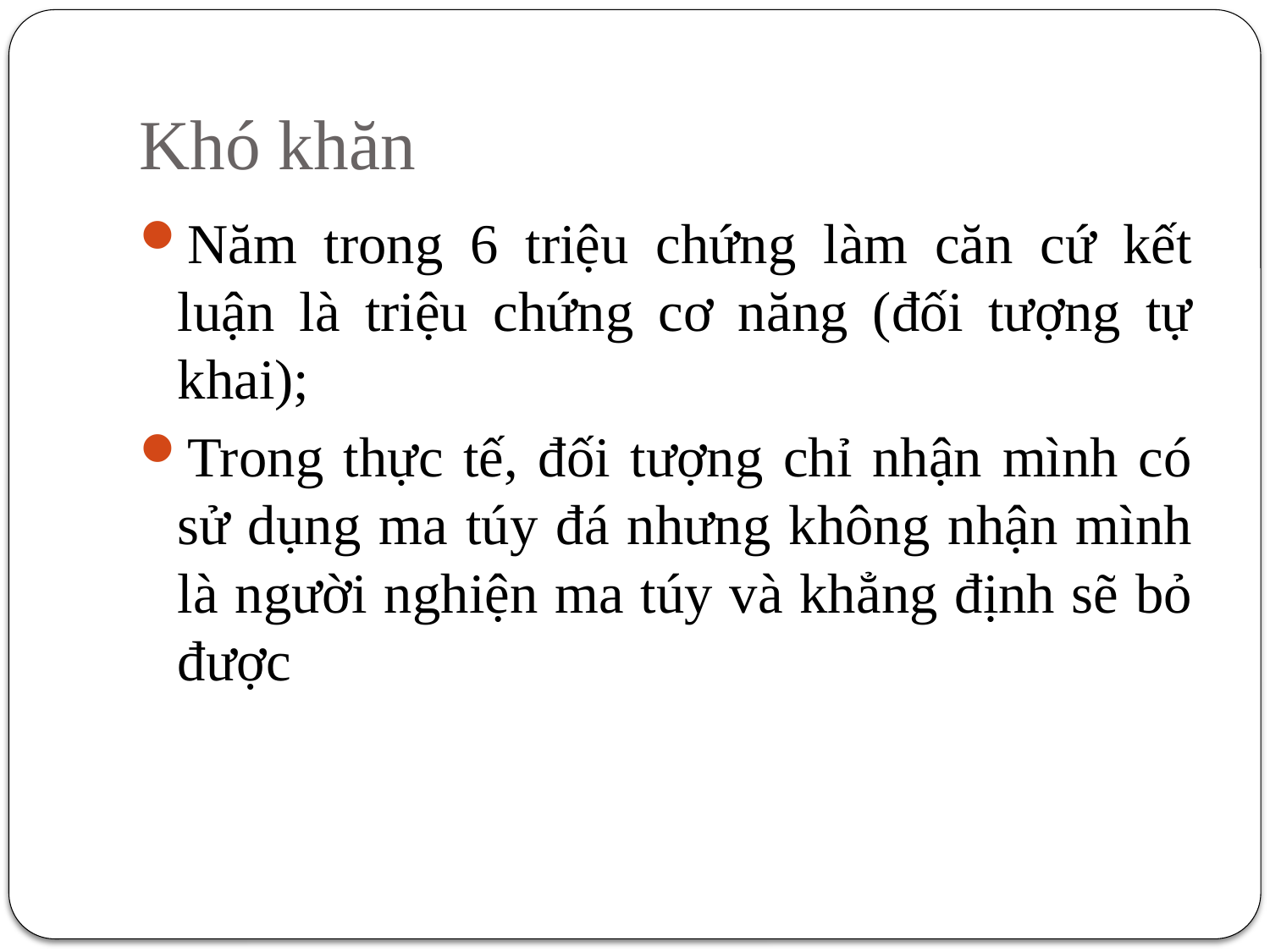

# Khó khăn
Năm trong 6 triệu chứng làm căn cứ kết luận là triệu chứng cơ năng (đối tượng tự khai);
Trong thực tế, đối tượng chỉ nhận mình có sử dụng ma túy đá nhưng không nhận mình là người nghiện ma túy và khẳng định sẽ bỏ được